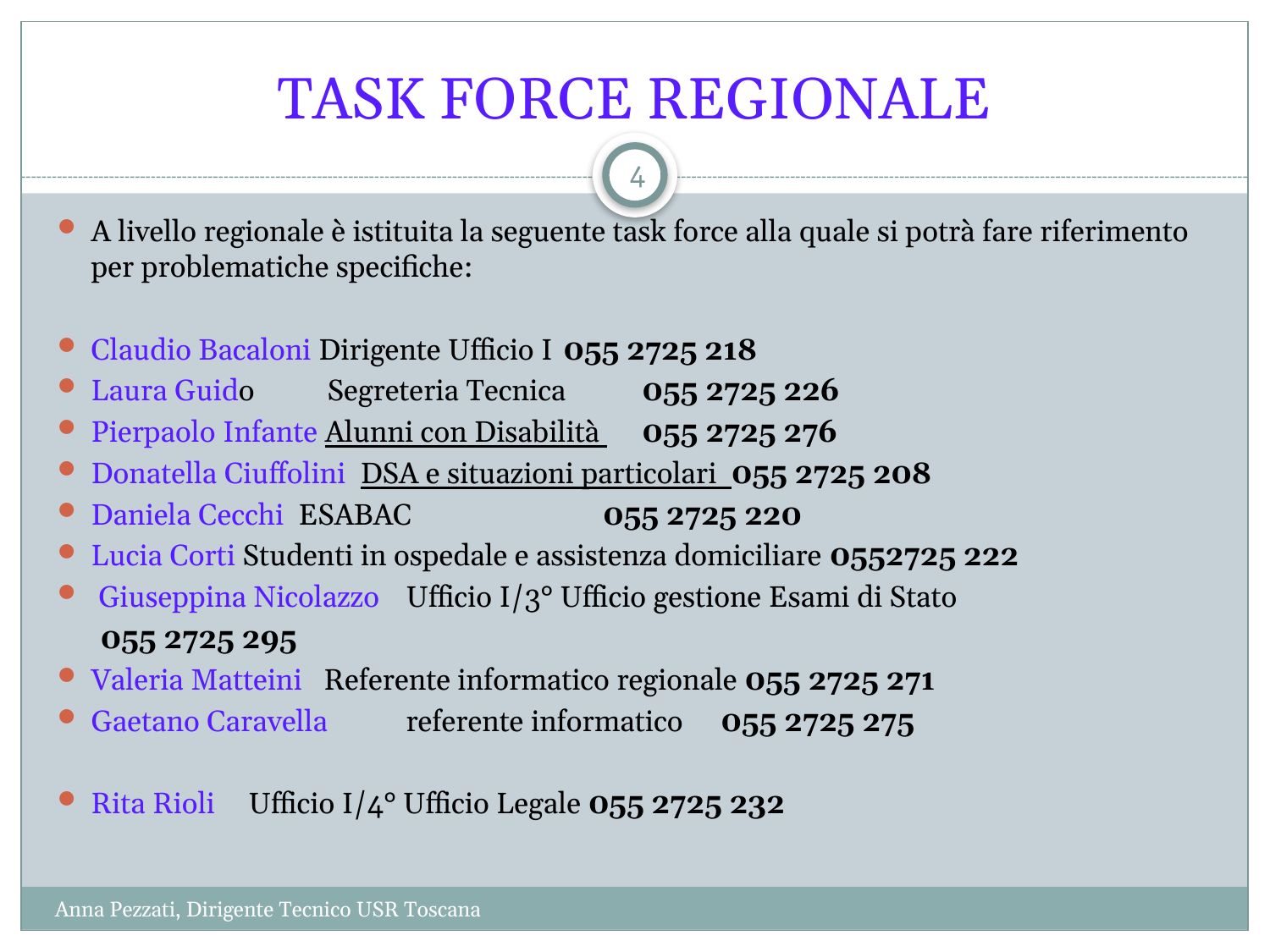

# TASK FORCE REGIONALE
4
A livello regionale è istituita la seguente task force alla quale si potrà fare riferimento per problematiche specifiche:

Claudio Bacaloni Dirigente Ufficio I 	055 2725 218
Laura Guido 	Segreteria Tecnica 	055 2725 226
Pierpaolo Infante Alunni con Disabilità 	055 2725 276
Donatella Ciuffolini  DSA e situazioni particolari  055 2725 208
Daniela Cecchi  ESABAC 	                055 2725 220
Lucia Corti Studenti in ospedale e assistenza domiciliare 0552725 222
 Giuseppina Nicolazzo 	Ufficio I/3° Ufficio gestione Esami di Stato
      055 2725 295
Valeria Matteini   Referente informatico regionale 055 2725 271
Gaetano Caravella 	referente informatico 	055 2725 275

Rita Rioli 	Ufficio I/4° Ufficio Legale 055 2725 232
Anna Pezzati, Dirigente Tecnico USR Toscana